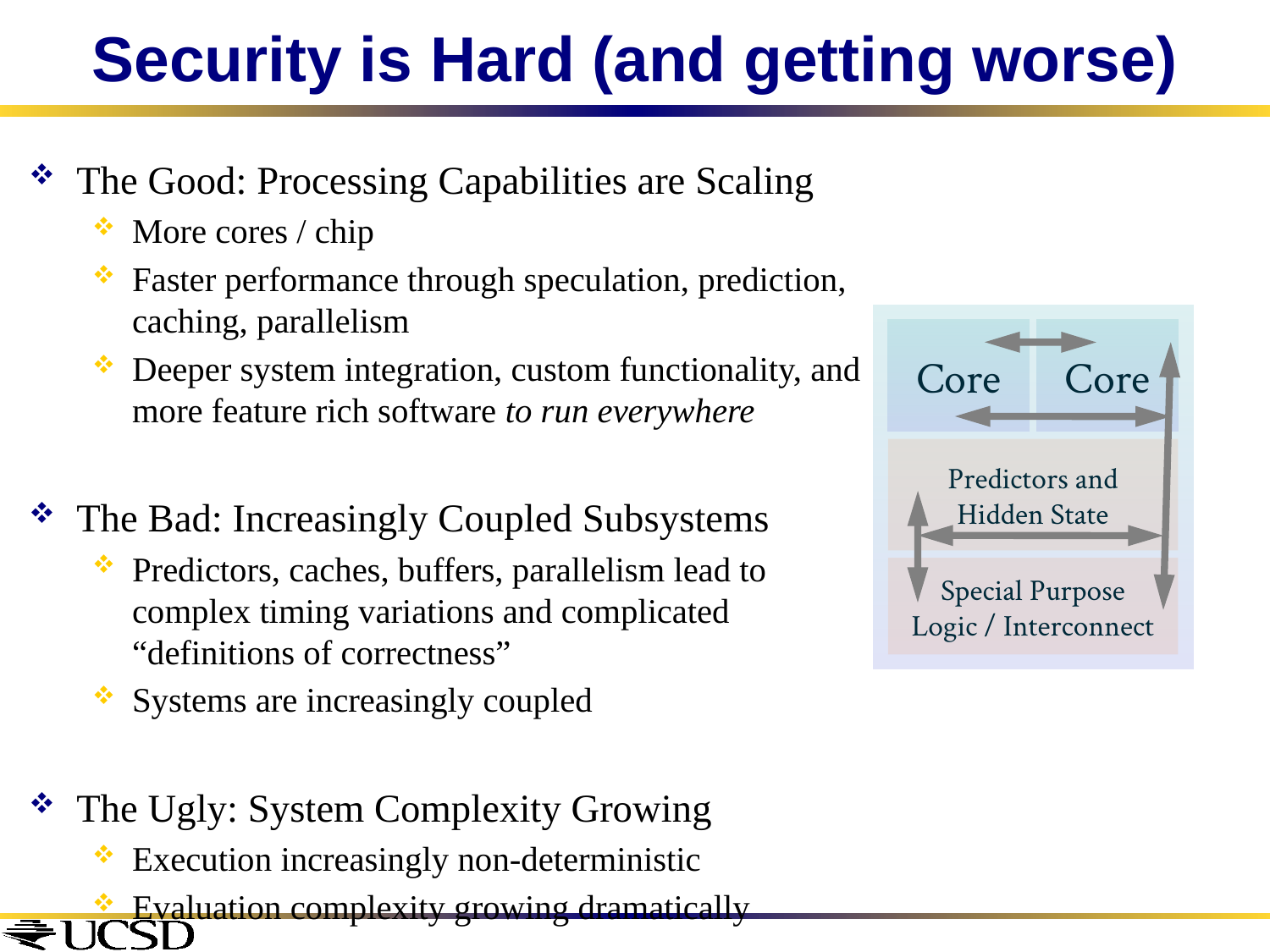

# Security is Hard (and getting worse)
The Good: Processing Capabilities are Scaling
More cores / chip
Faster performance through speculation, prediction,  caching, parallelism
Deeper system integration, custom functionality, and more feature rich software to run everywhere

The Bad: Increasingly Coupled Subsystems
Predictors, caches, buffers, parallelism lead to complex timing variations and complicated “definitions of correctness”
Systems are increasingly coupled

The Ugly: System Complexity Growing
Execution increasingly non-deterministic
Evaluation complexity growing dramatically

Core
Core
Predictors and
Hidden State
Special Purpose
Logic / Interconnect